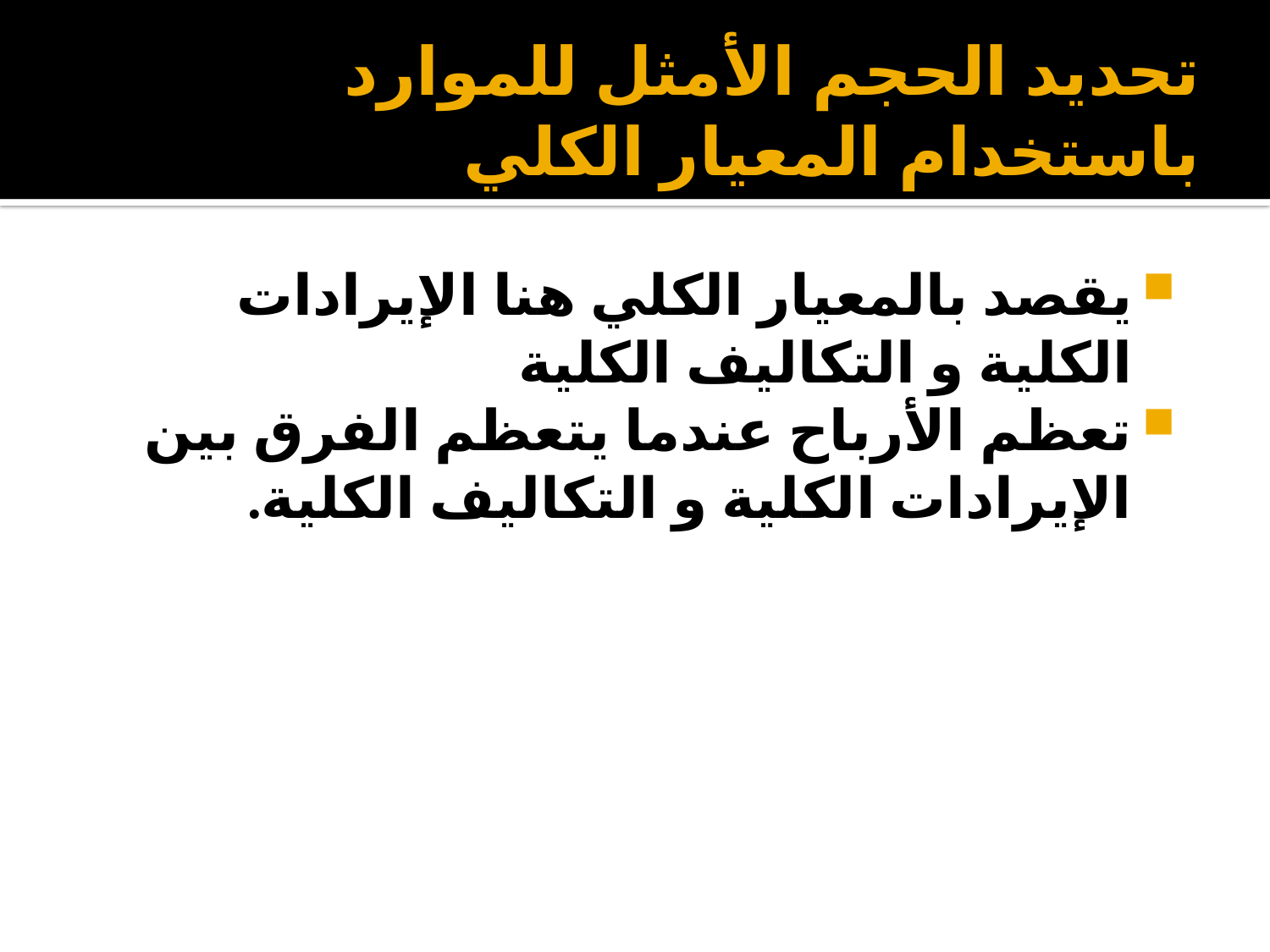

# تحديد الحجم الأمثل للموارد باستخدام المعيار الكلي
يقصد بالمعيار الكلي هنا الإيرادات الكلية و التكاليف الكلية
تعظم الأرباح عندما يتعظم الفرق بين الإيرادات الكلية و التكاليف الكلية.